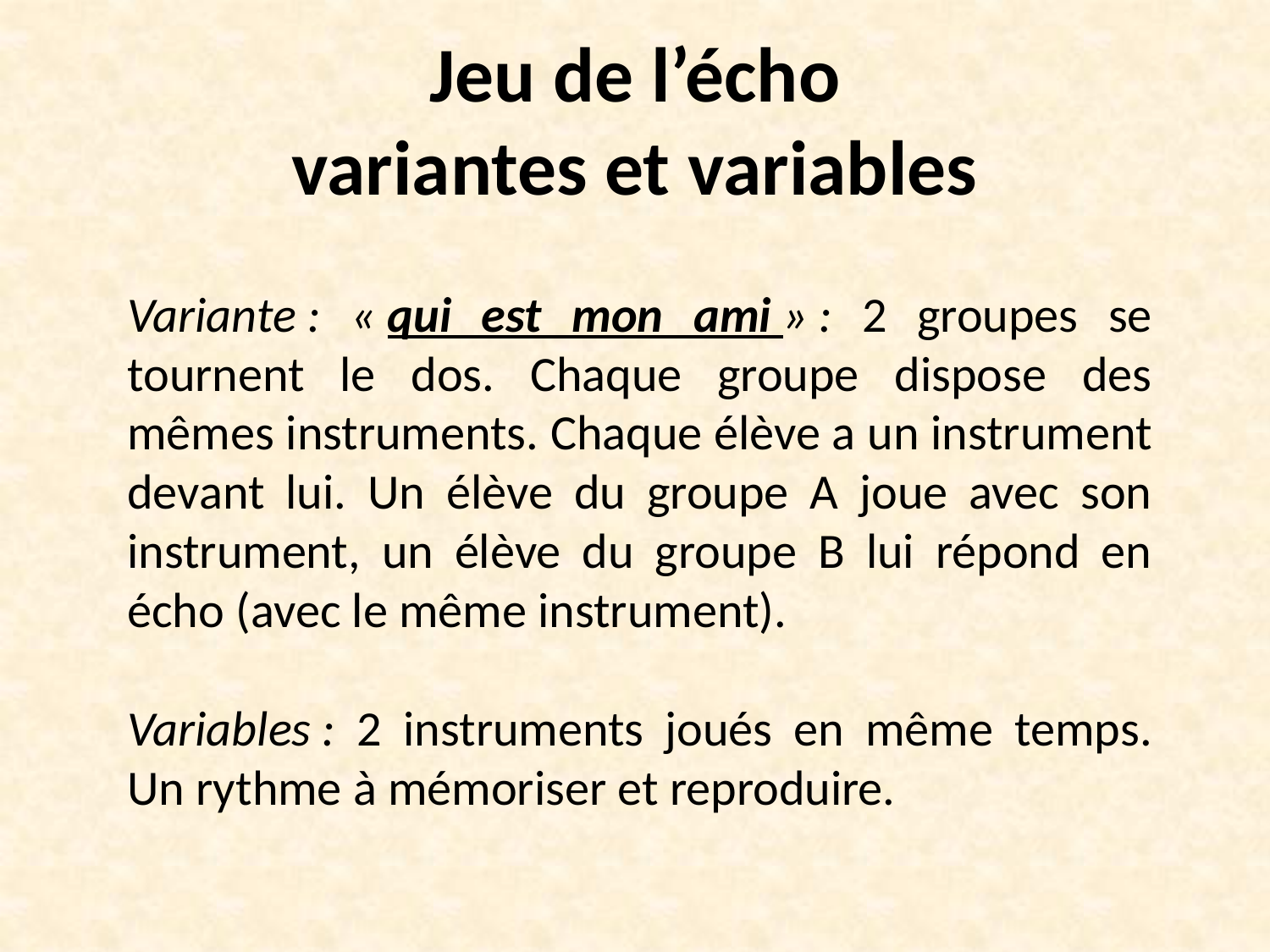

# Jeu de l’écho variantes et variables
Variante : « qui est mon ami » : 2 groupes se tournent le dos. Chaque groupe dispose des mêmes instruments. Chaque élève a un instrument devant lui. Un élève du groupe A joue avec son instrument, un élève du groupe B lui répond en écho (avec le même instrument).

Variables : 2 instruments joués en même temps. Un rythme à mémoriser et reproduire.